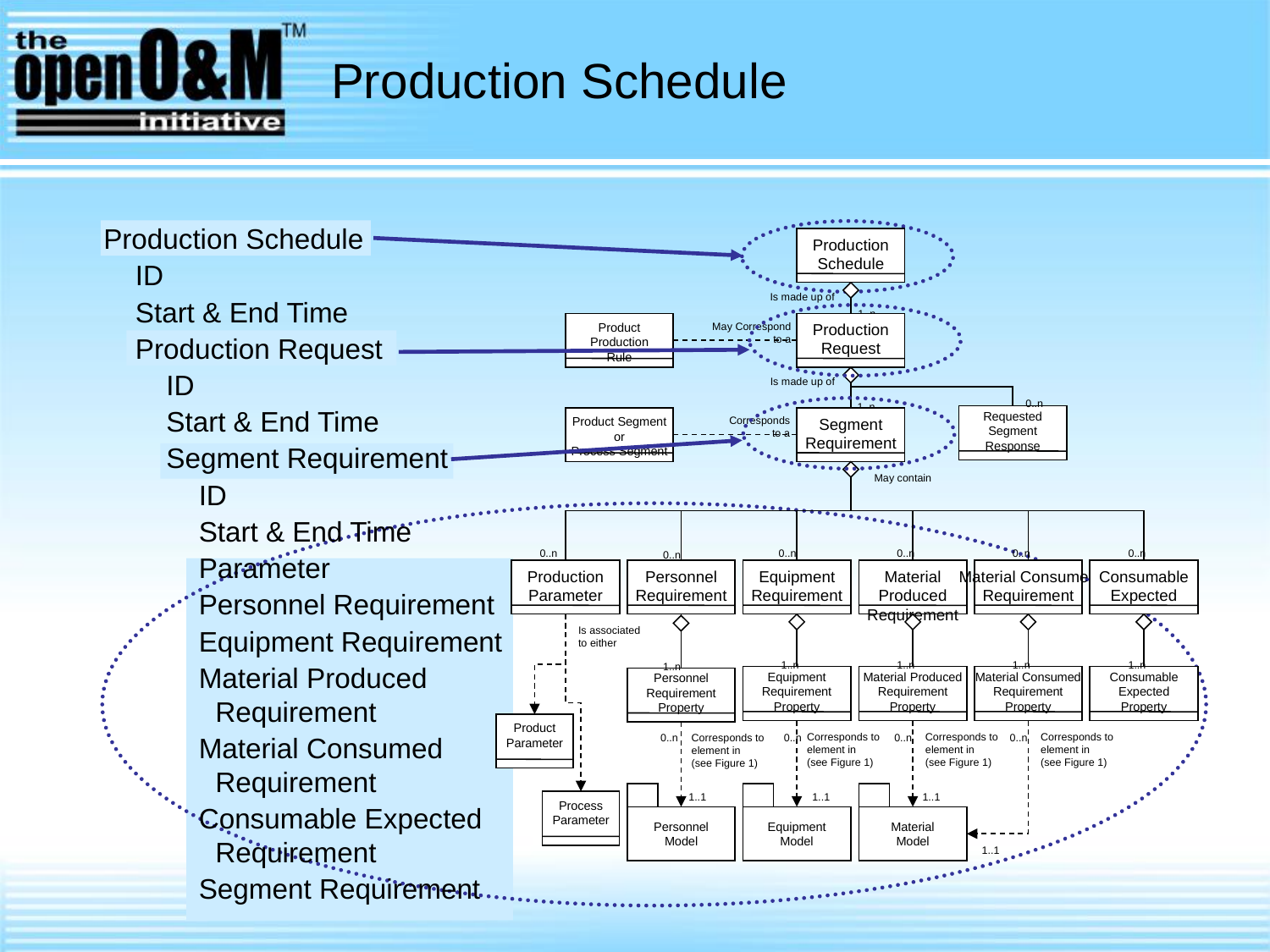

# Production Schedule
Production Schedule
ID
Start & End Time
Production Request
ID
Start & End Time
Segment Requirement
ID
Start & End Time
Parameter
Personnel Requirement
Equipment Requirement
Material Produced
Requirement
Material Consumed
Requirement
Consumable Expected
Requirement
Segment Requirement

Production
Schedule

Is made up of
1..n

Product
Production
Rule

May Correspond
to a
Production
Request

Is made up of
0..n
1..n

Requested
Segment
Response

Product Segment
or
Process Segment

Corresponds
to a
Segment
Requirement

May contain

0..n
0..n
0..n
0..n
0..n
0..n
Production
Parameter

Personnel
Requirement

Equipment
Requirement

Material
Produced
Requirement

Material Consumed
Requirement

Consumable
Expected

Is associated
to either
1..n
1..n
1..n
1..n
1..n
Equipment
Requirement
Property

Material Produced
Requirement
Property

Material Consumed
Requirement
Property

Consumable
Expected
Property

Personnel
Requirement
Property

Product
Parameter

Corresponds to
element in
(see Figure 1)
Corresponds to
element in
(see Figure 1)
Corresponds to
element in
(see Figure 1)
0..n
Corresponds to
element in
(see Figure 1)
0..n
0..n
0..n

Personnel
Model

Equipment
Model

Material
Model
1..1
1..1
1..1
Process
Parameter

1..1